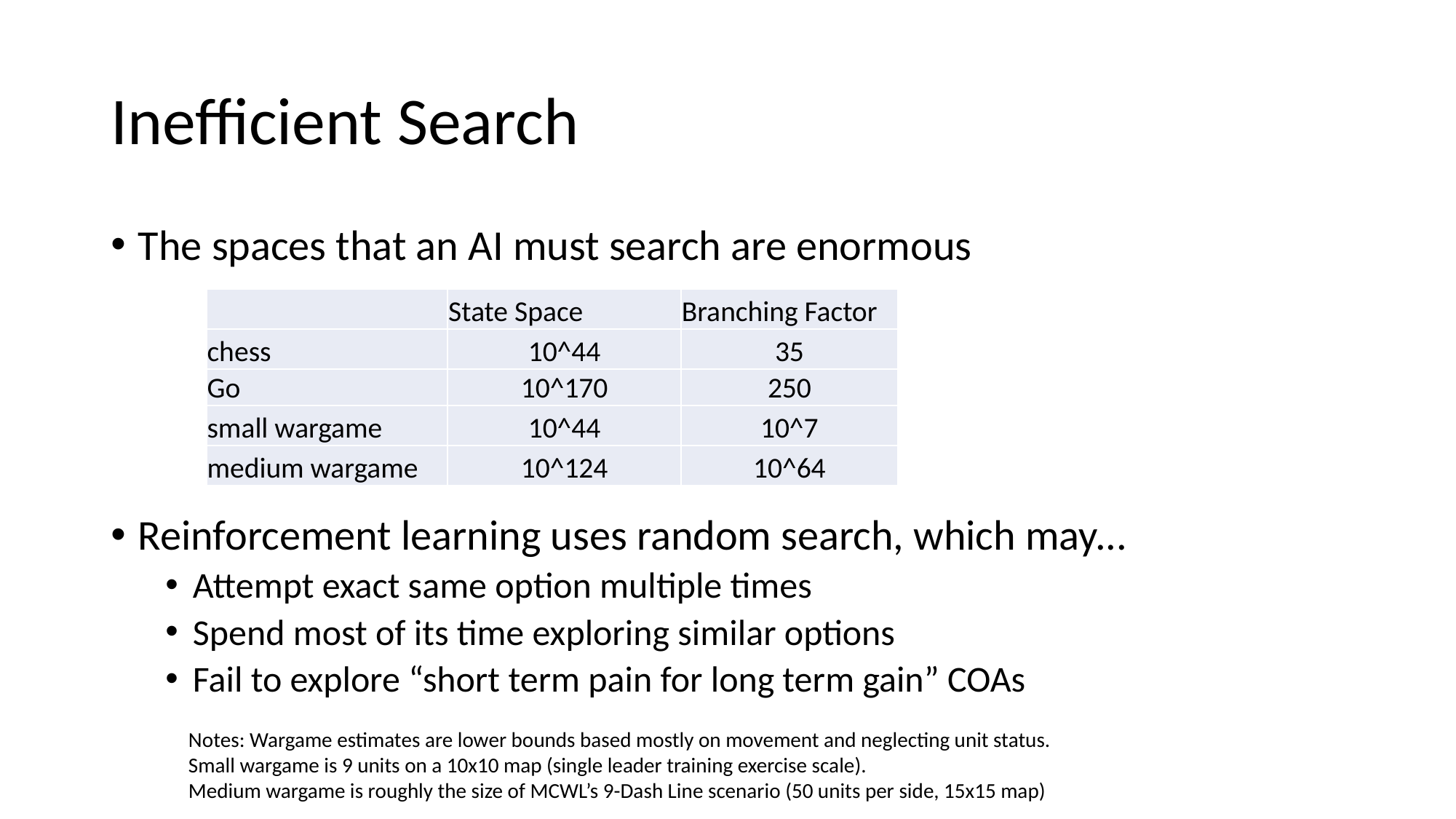

# Inefficient Search
The spaces that an AI must search are enormous

Reinforcement learning uses random search, which may...
Attempt exact same option multiple times
Spend most of its time exploring similar options
Fail to explore “short term pain for long term gain” COAs
|  | State Space | Branching Factor |
| --- | --- | --- |
| chess | 10^44 | 35 |
| Go | 10^170 | 250 |
| small wargame | 10^44 | 10^7 |
| medium wargame | 10^124 | 10^64 |
Notes: Wargame estimates are lower bounds based mostly on movement and neglecting unit status.
Small wargame is 9 units on a 10x10 map (single leader training exercise scale).
Medium wargame is roughly the size of MCWL’s 9-Dash Line scenario (50 units per side, 15x15 map)